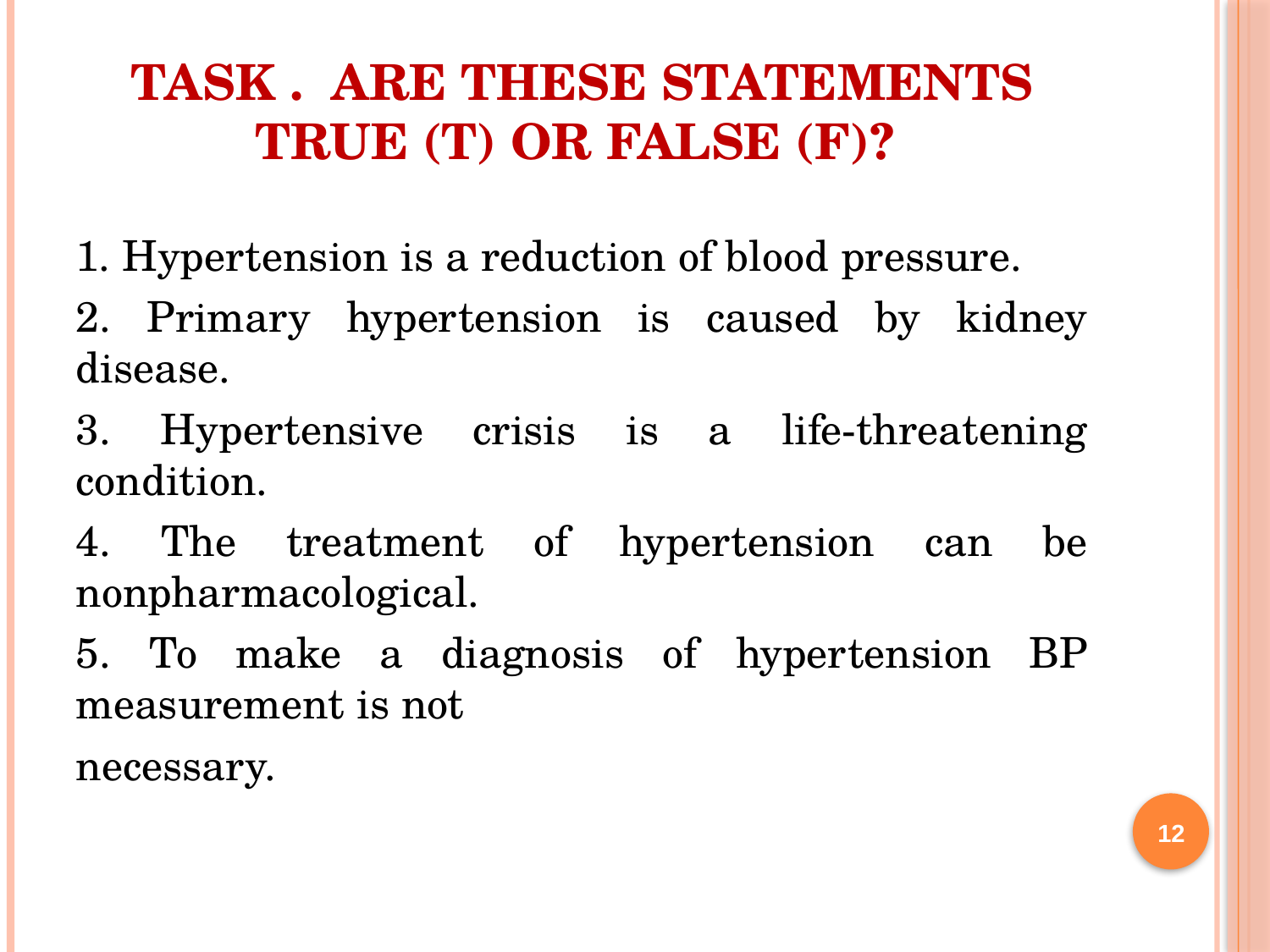

# Task .  Are these statements true (T) or false (F)?
1. Hypertension is a reduction of blood pressure.
2. Primary hypertension is caused by kidney disease.
3. Hypertensive crisis is a life-threatening condition.
4. The treatment of hypertension can be nonpharmacological.
5. To make a diagnosis of hypertension BP measurement is not
necessary.
12